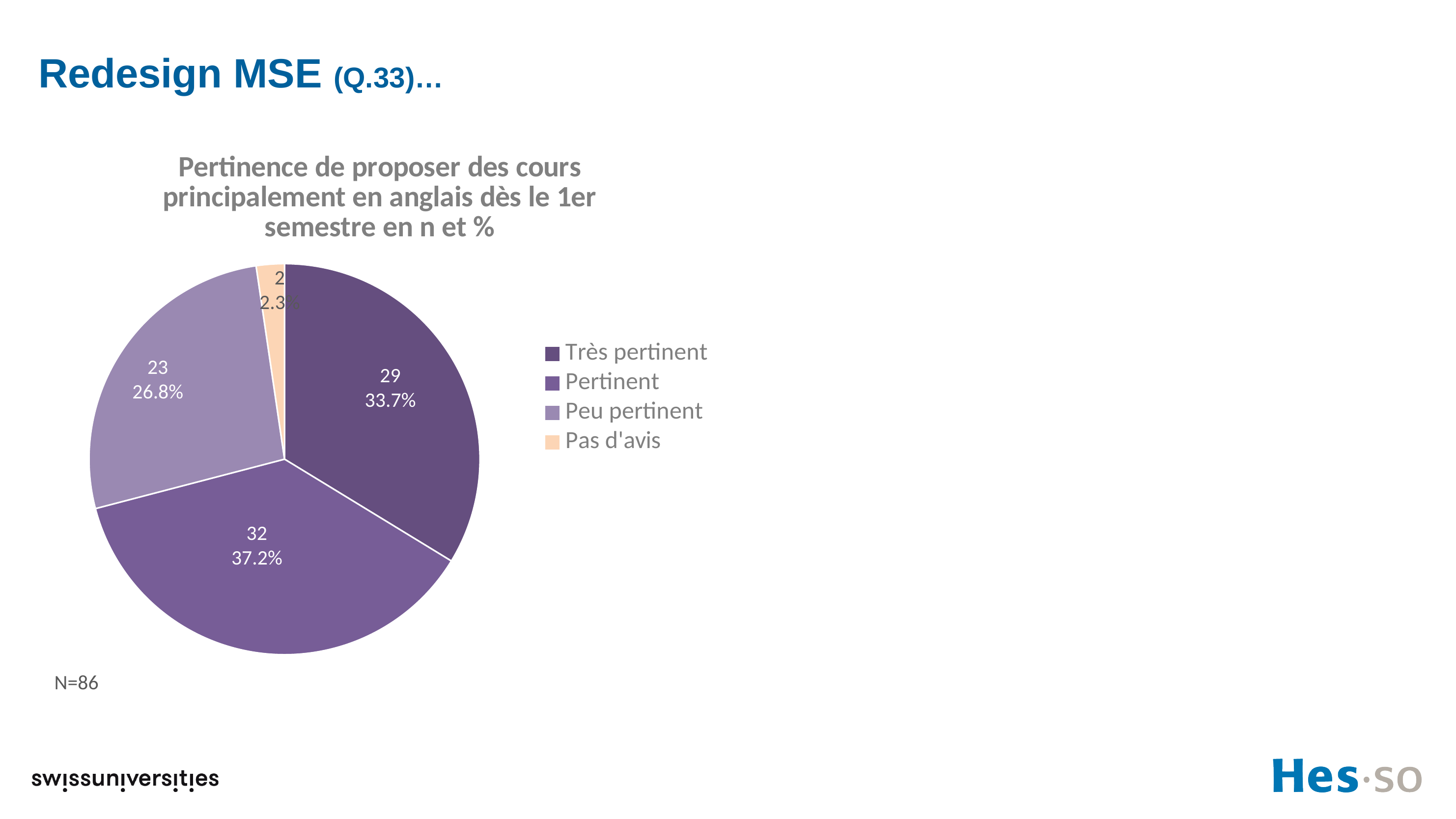

# Redesign MSE (Q.33)…

### Chart: Pertinence de proposer des cours principalement en anglais dès le 1er semestre en n et %

| Category |  |
|---|---|
| Très pertinent  | 29.0 |
| Pertinent  | 32.0 |
| Peu pertinent | 23.0 |
| Pas d'avis | 2.0 |
2
2.3%
23
26.8%
23
26.8%
29
33.7%
29
33.7%
42
56.8%
32
37.2%
32
37.2%
N=86